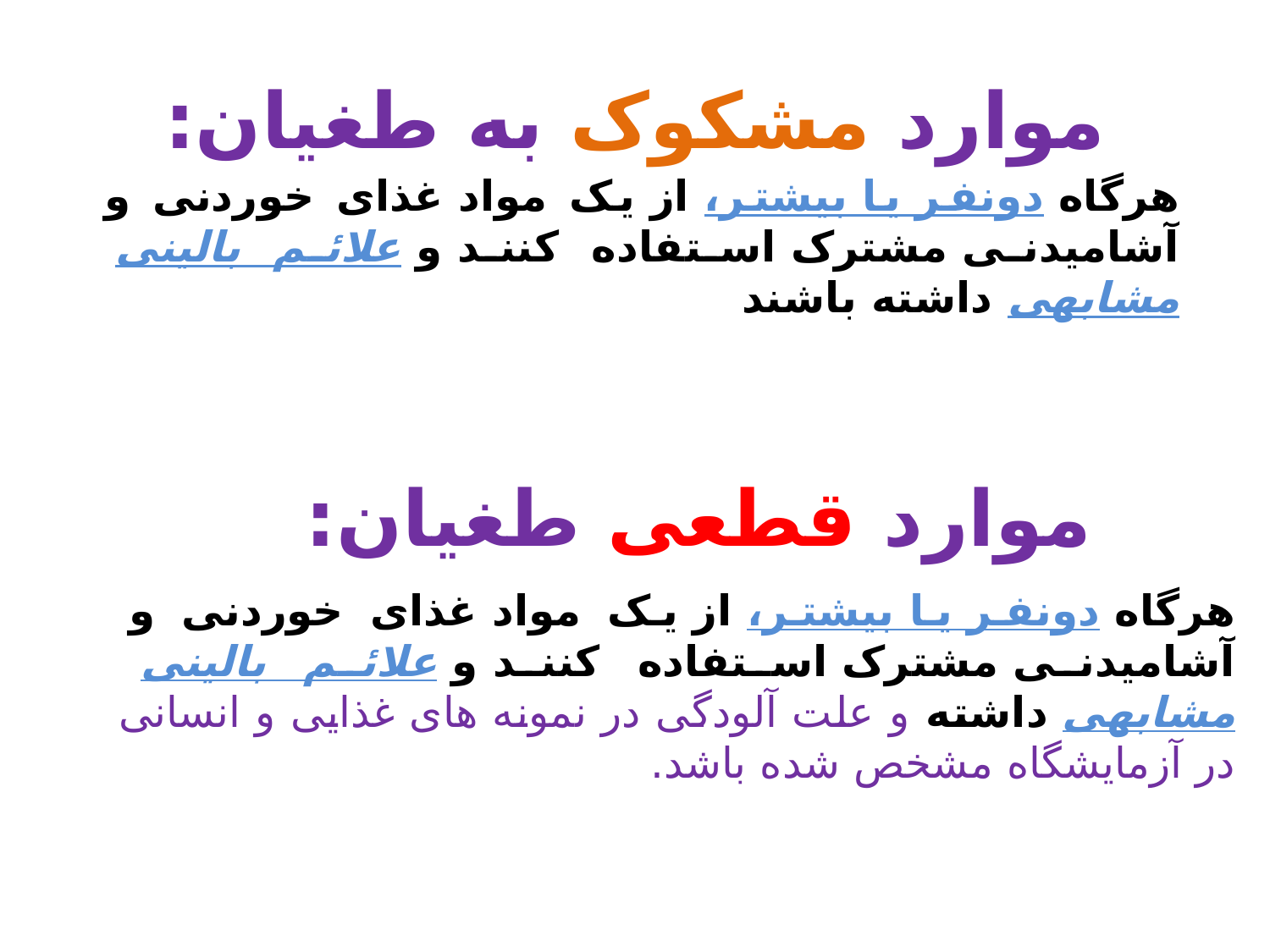

# موارد مشکوک به طغیان:
هرگاه دونفر یا بیشتر، از یک مواد غذای خوردنی و آشامیدنی مشترک استفاده کنند و علائم بالینی مشابهی داشته باشند
موارد قطعی طغیان:
هرگاه دونفر یا بیشتر، از یک مواد غذای خوردنی و آشامیدنی مشترک استفاده کنند و علائم بالینی مشابهی داشته و علت آلودگی در نمونه های غذایی و انسانی در آزمایشگاه مشخص شده باشد.